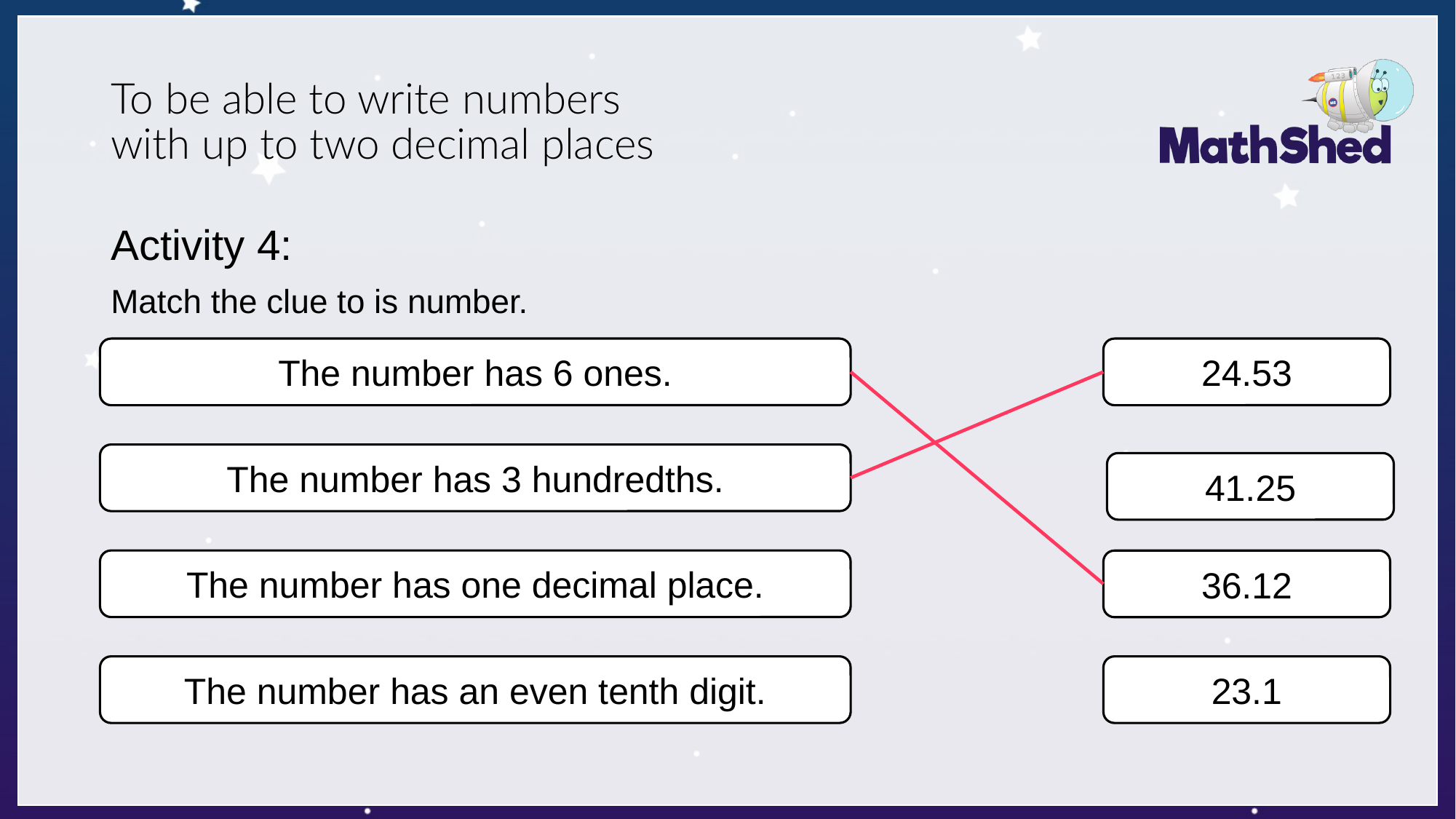

# To be able to write numbers with up to two decimal places
Activity 4:
Match the clue to is number.

24.53
The number has 6 ones.
The number has 3 hundredths.
41.25
The number has one decimal place.
36.12
The number has an even tenth digit.
23.1